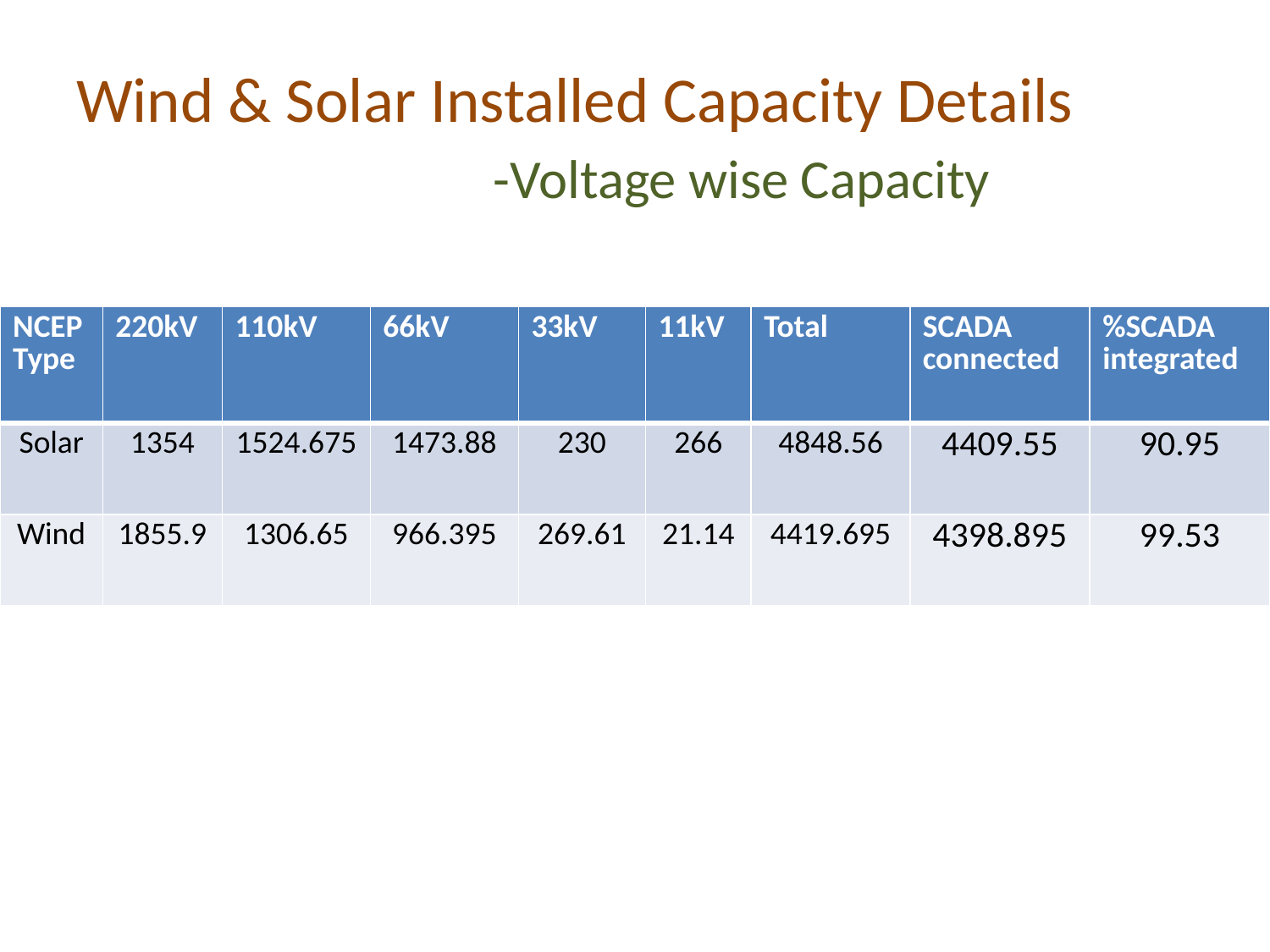

# Wind & Solar Installed Capacity Details -Voltage wise Capacity
| NCEP Type | 220kV | 110kV | 66kV | 33kV | 11kV | Total | SCADA connected | %SCADA integrated |
| --- | --- | --- | --- | --- | --- | --- | --- | --- |
| Solar | 1354 | 1524.675 | 1473.88 | 230 | 266 | 4848.56 | 4409.55 | 90.95 |
| Wind | 1855.9 | 1306.65 | 966.395 | 269.61 | 21.14 | 4419.695 | 4398.895 | 99.53 |